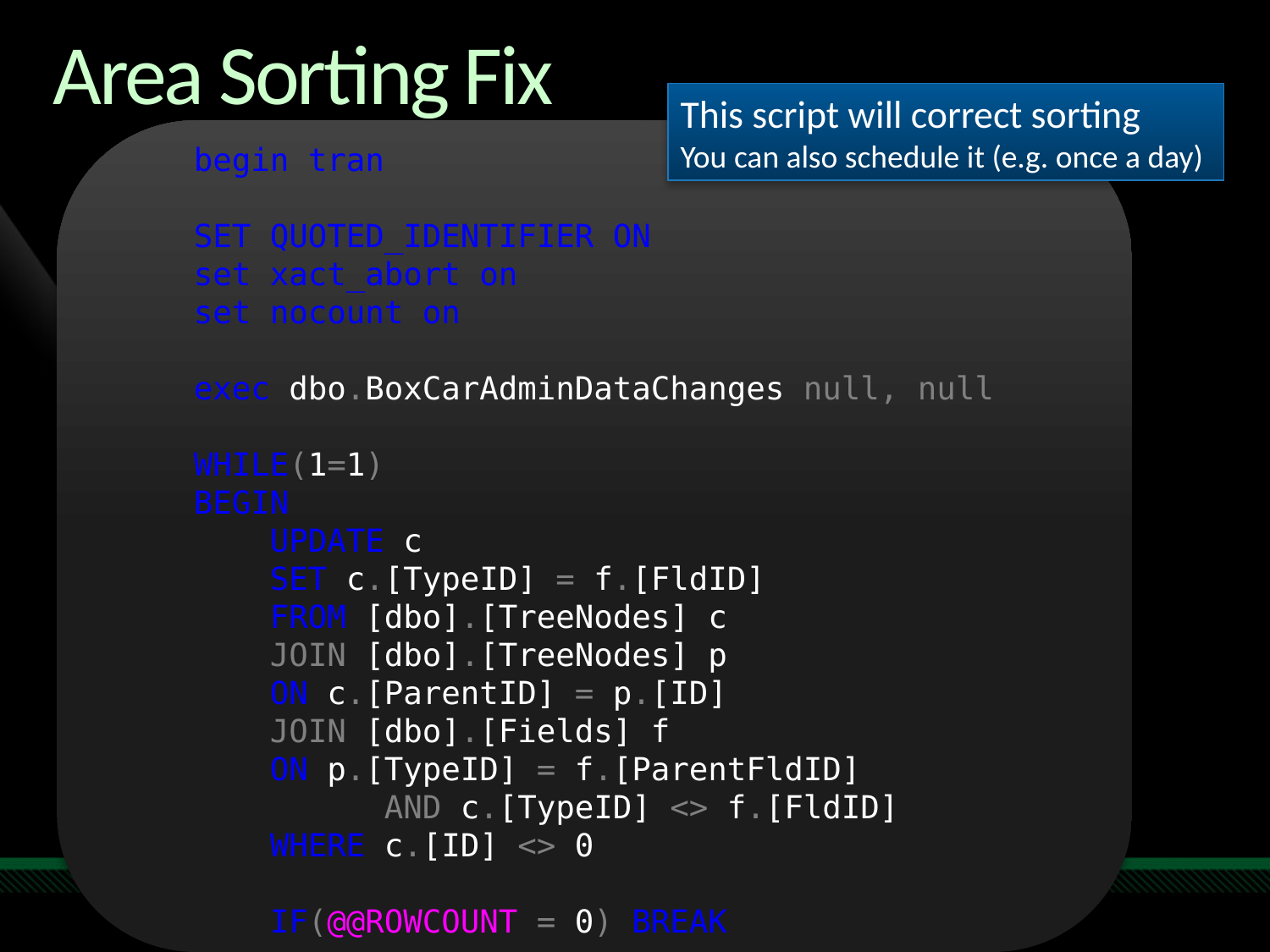

# Area Sorting Fix
This script will correct sorting
You can also schedule it (e.g. once a day)

begin tran

SET QUOTED_IDENTIFIER ON
set xact_abort on
set nocount on

exec dbo.BoxCarAdminDataChanges null, null

WHILE(1=1)
BEGIN
    UPDATE c
    SET c.[TypeID] = f.[FldID]
    FROM [dbo].[TreeNodes] c
    JOIN [dbo].[TreeNodes] p
    ON c.[ParentID] = p.[ID]
    JOIN [dbo].[Fields] f
    ON p.[TypeID] = f.[ParentFldID]
          AND c.[TypeID] <> f.[FldID]
    WHERE c.[ID] <> 0

    IF(@@ROWCOUNT = 0) BREAK